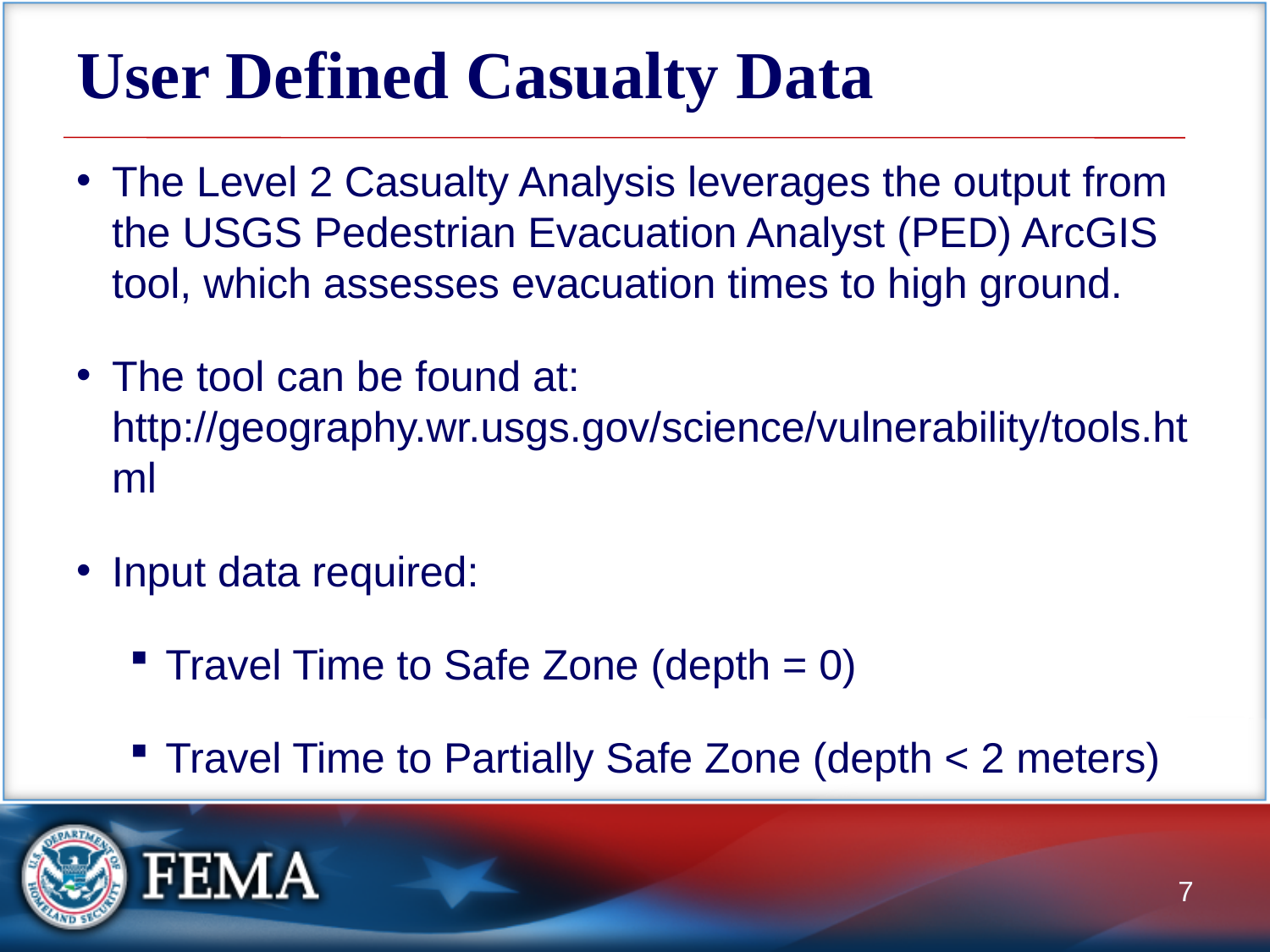

# User Defined Casualty Data
The Level 2 Casualty Analysis leverages the output from the USGS Pedestrian Evacuation Analyst (PED) ArcGIS tool, which assesses evacuation times to high ground.
The tool can be found at: http://geography.wr.usgs.gov/science/vulnerability/tools.html
Input data required:
Travel Time to Safe Zone (depth = 0)
Travel Time to Partially Safe Zone (depth < 2 meters)
7